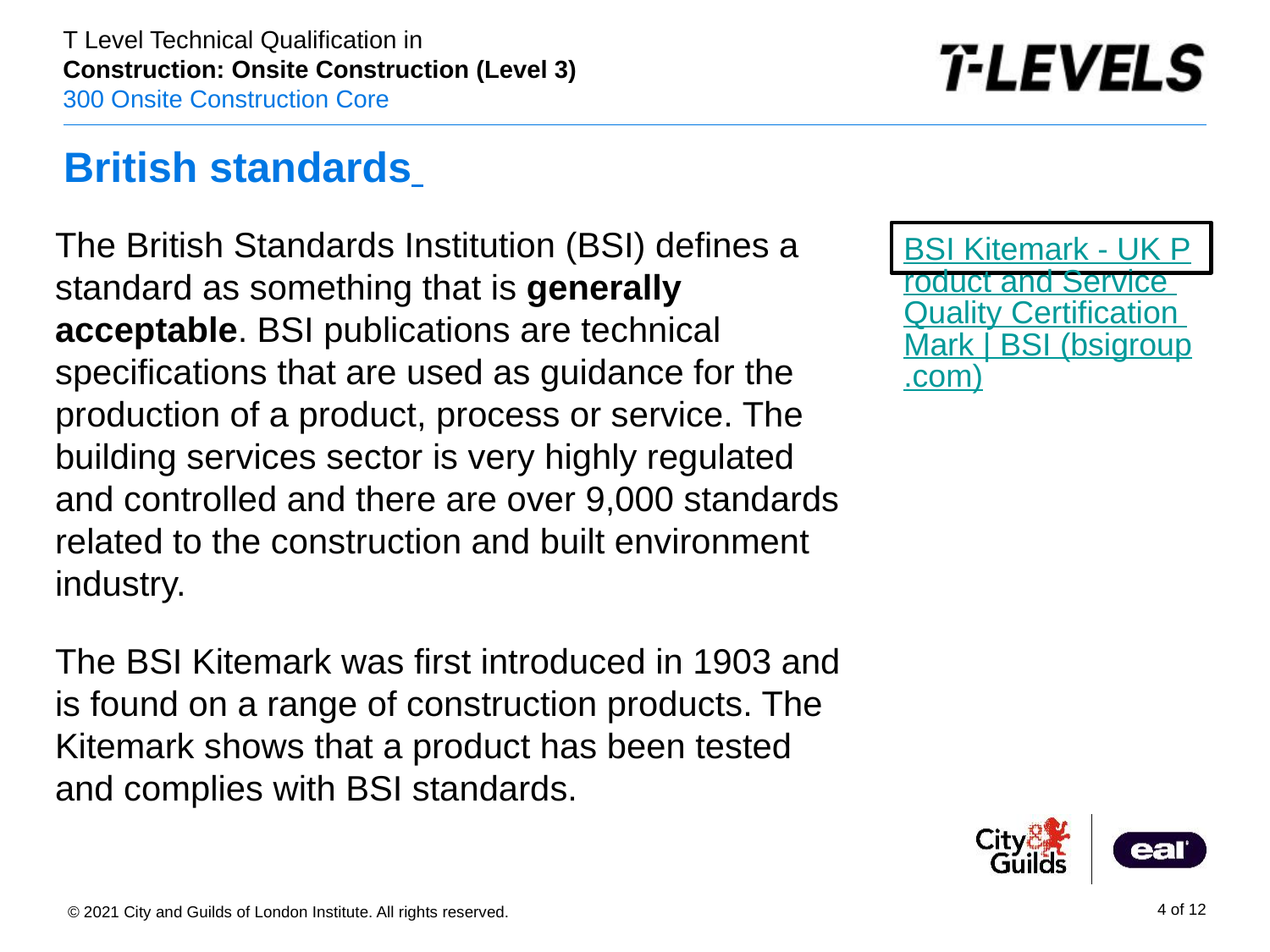

# British standards
The British Standards Institution (BSI) defines a standard as something that is generally acceptable. BSI publications are technical specifications that are used as guidance for the production of a product, process or service. The building services sector is very highly regulated and controlled and there are over 9,000 standards related to the construction and built environment industry.
The BSI Kitemark was first introduced in 1903 and is found on a range of construction products. The Kitemark shows that a product has been tested and complies with BSI standards.

BSI Kitemark - UK Product and Service Quality Certification Mark | BSI (bsigroup.com)